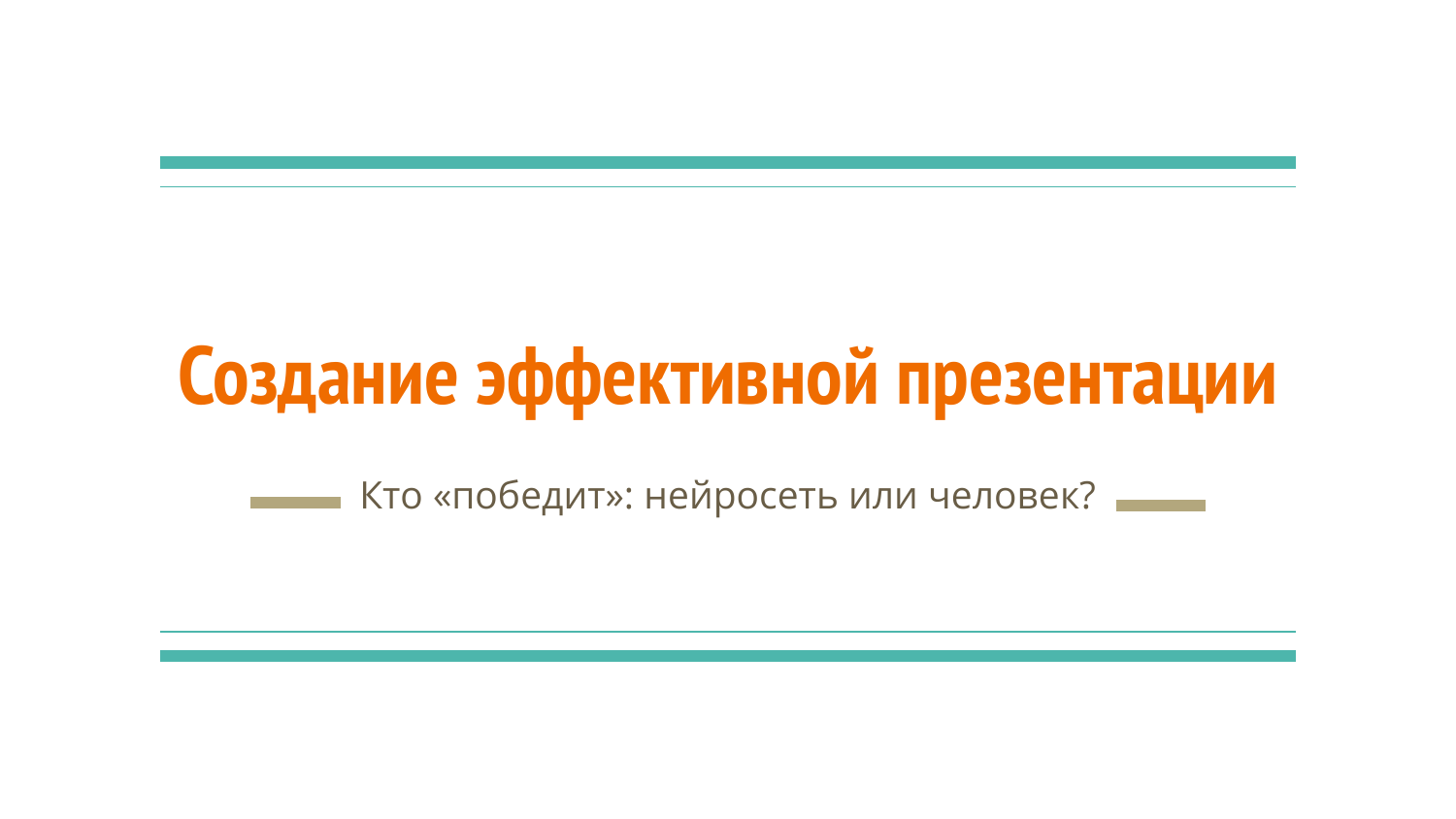

# Создание эффективной презентации
Кто «победит»: нейросеть или человек?